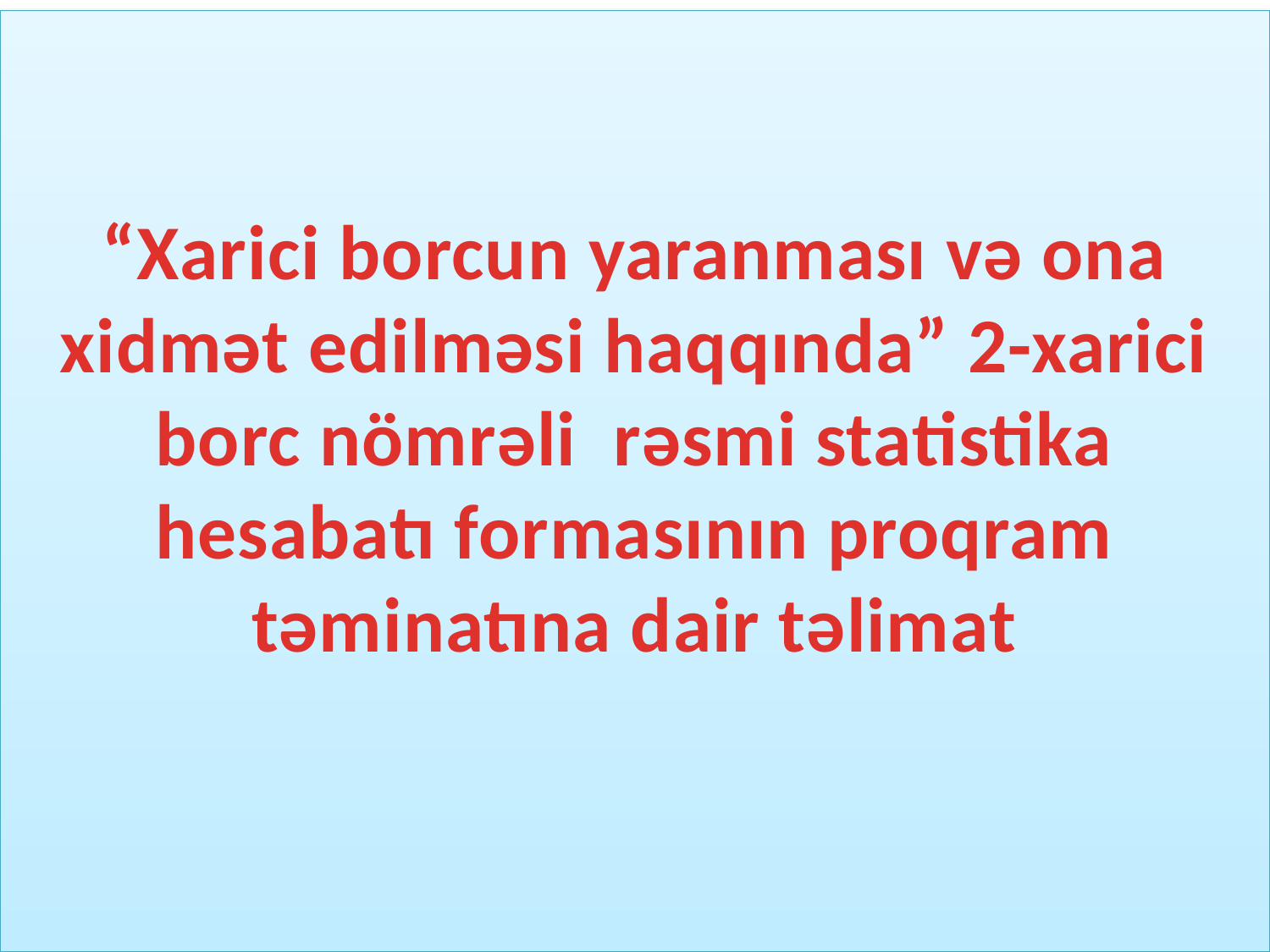

# “Xarici borcun yaranması və ona xidmət edilməsi haqqında” 2-xarici borc nömrəli  rəsmi statistika hesabatı formasının proqram təminatına dair təlimat